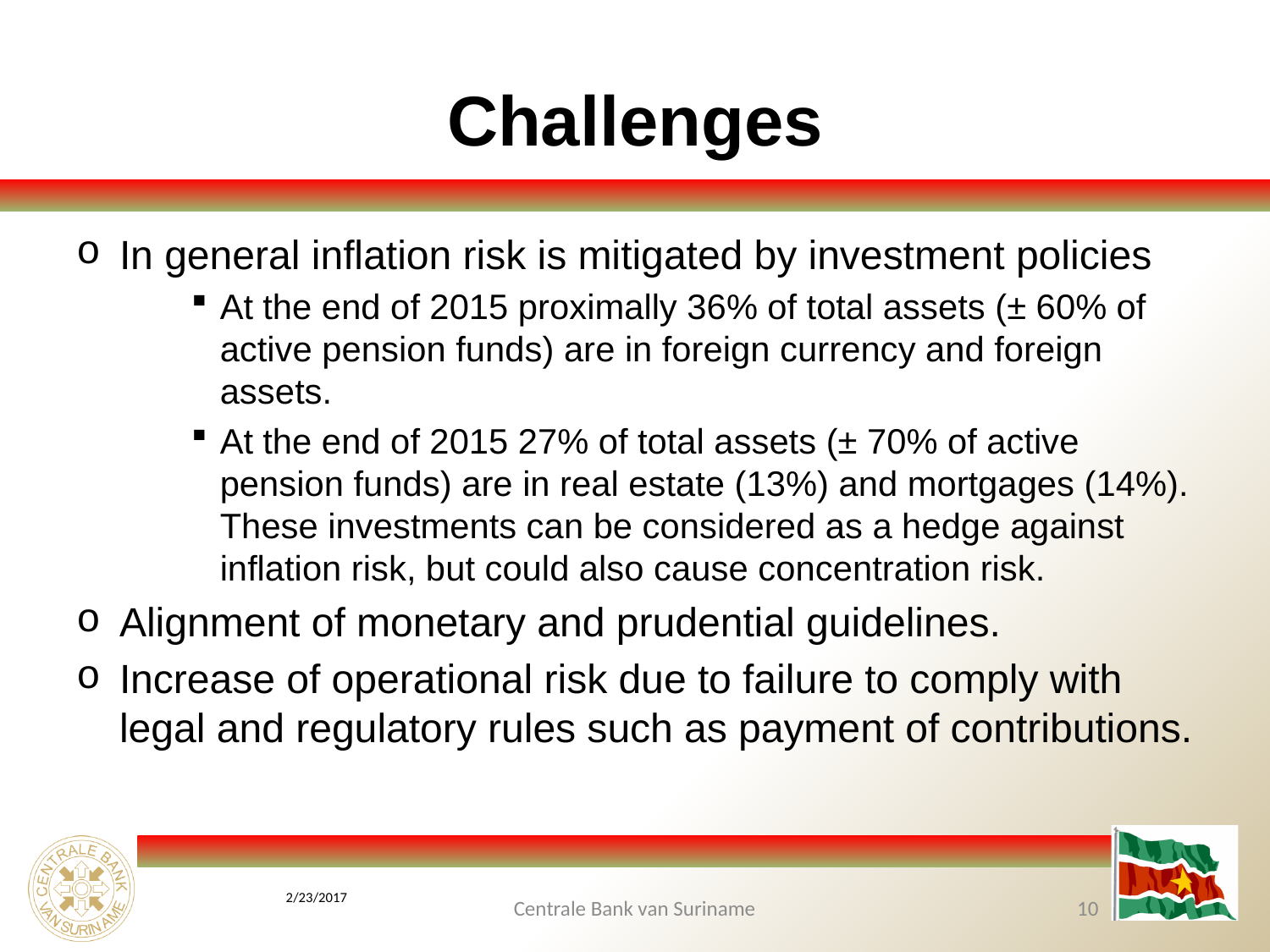

# Challenges
In general inflation risk is mitigated by investment policies
At the end of 2015 proximally 36% of total assets (± 60% of active pension funds) are in foreign currency and foreign assets.
At the end of 2015 27% of total assets (± 70% of active pension funds) are in real estate (13%) and mortgages (14%). These investments can be considered as a hedge against inflation risk, but could also cause concentration risk.
Alignment of monetary and prudential guidelines.
Increase of operational risk due to failure to comply with legal and regulatory rules such as payment of contributions.

2/23/2017
Centrale Bank van Suriname
10